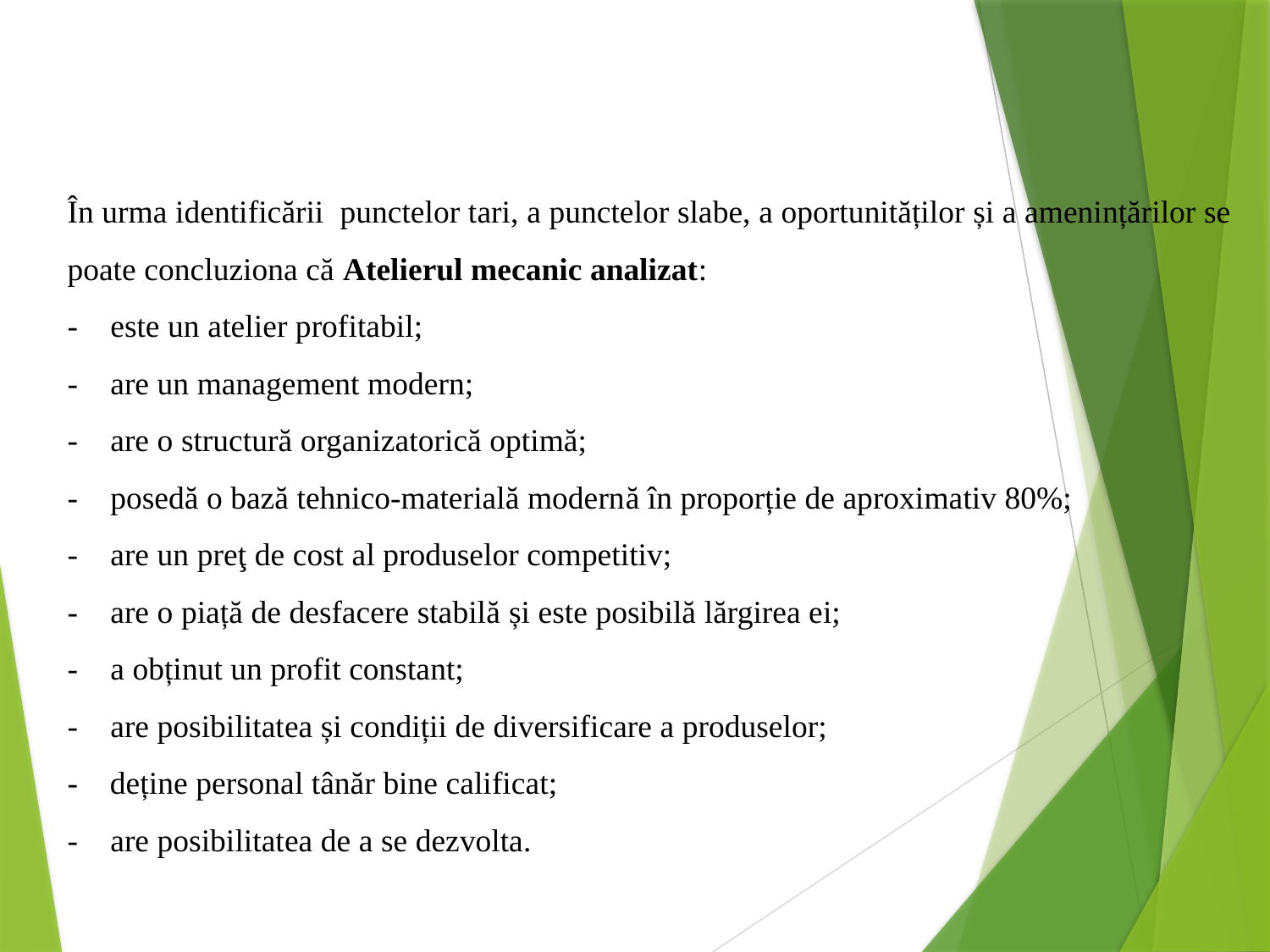

În urma identificării  punctelor tari, a punctelor slabe, a oportunităților și a amenințărilor se poate concluziona că Atelierul mecanic analizat:
-         este un atelier profitabil;
-         are un management modern;
-         are o structură organizatorică optimă;
-         posedă o bază tehnico-materială modernă în proporție de aproximativ 80%;
-         are un preţ de cost al produselor competitiv;
-         are o piață de desfacere stabilă și este posibilă lărgirea ei;
-         a obținut un profit constant;
-         are posibilitatea și condiții de diversificare a produselor;
-    deține personal tânăr bine calificat;
-         are posibilitatea de a se dezvolta.